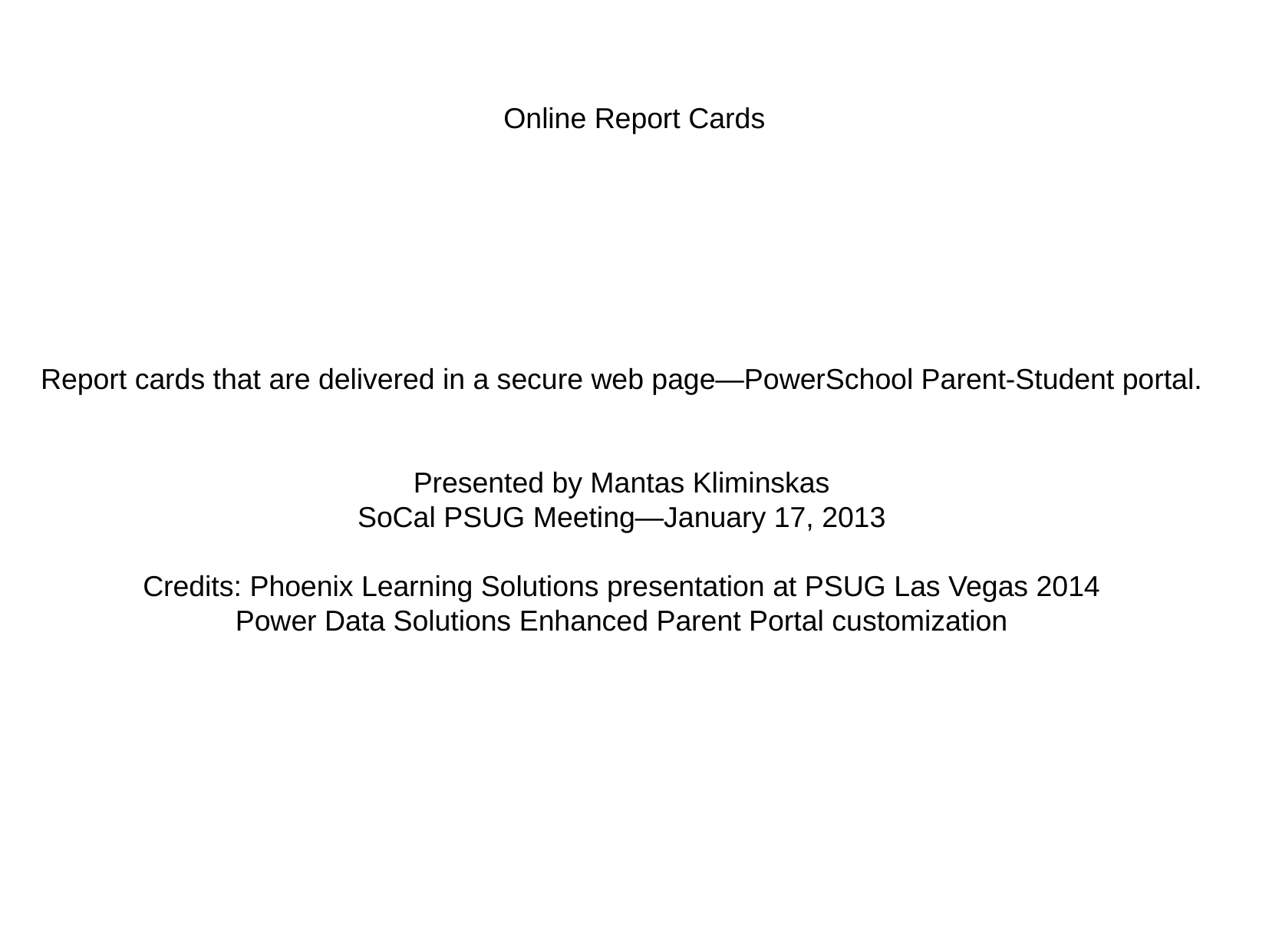

Online Report Cards
Report cards that are delivered in a secure web page—PowerSchool Parent-Student portal.

Presented by Mantas Kliminskas
SoCal PSUG Meeting—January 17, 2013

Credits: Phoenix Learning Solutions presentation at PSUG Las Vegas 2014
Power Data Solutions Enhanced Parent Portal customization